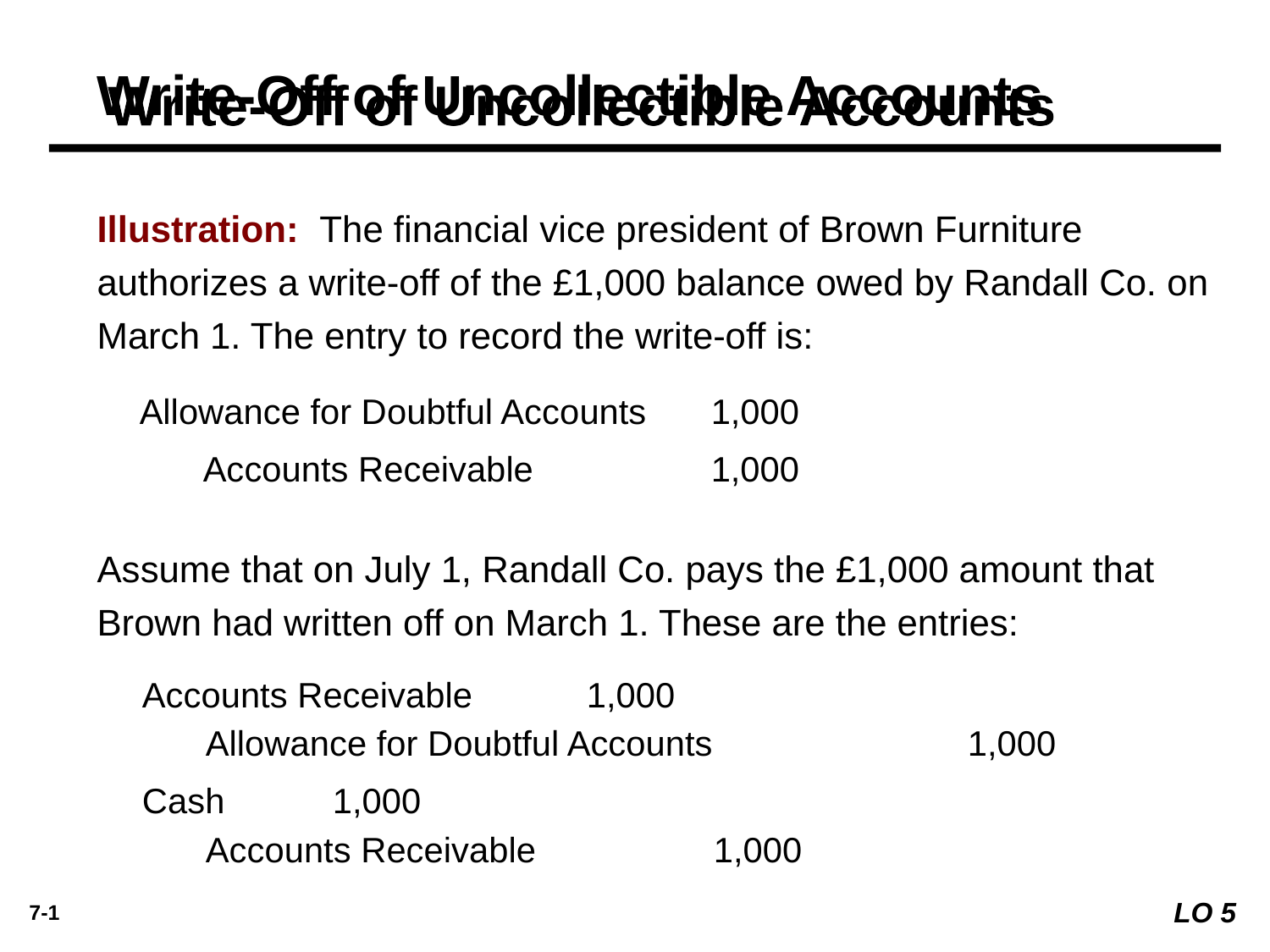

Write-Off of Uncollectible Accounts

Illustration:  The financial vice president of Brown Furniture authorizes a write-off of the £1,000 balance owed by Randall Co. on March 1. The entry to record the write-off is:
Allowance for Doubtful Accounts	1,000
	Accounts Receivable		1,000
Assume that on July 1, Randall Co. pays the £1,000 amount that Brown had written off on March 1. These are the entries:
Accounts Receivable	1,000
	Allowance for Doubtful Accounts 		1,000
Cash 	1,000
	Accounts Receivable		1,000
LO 5